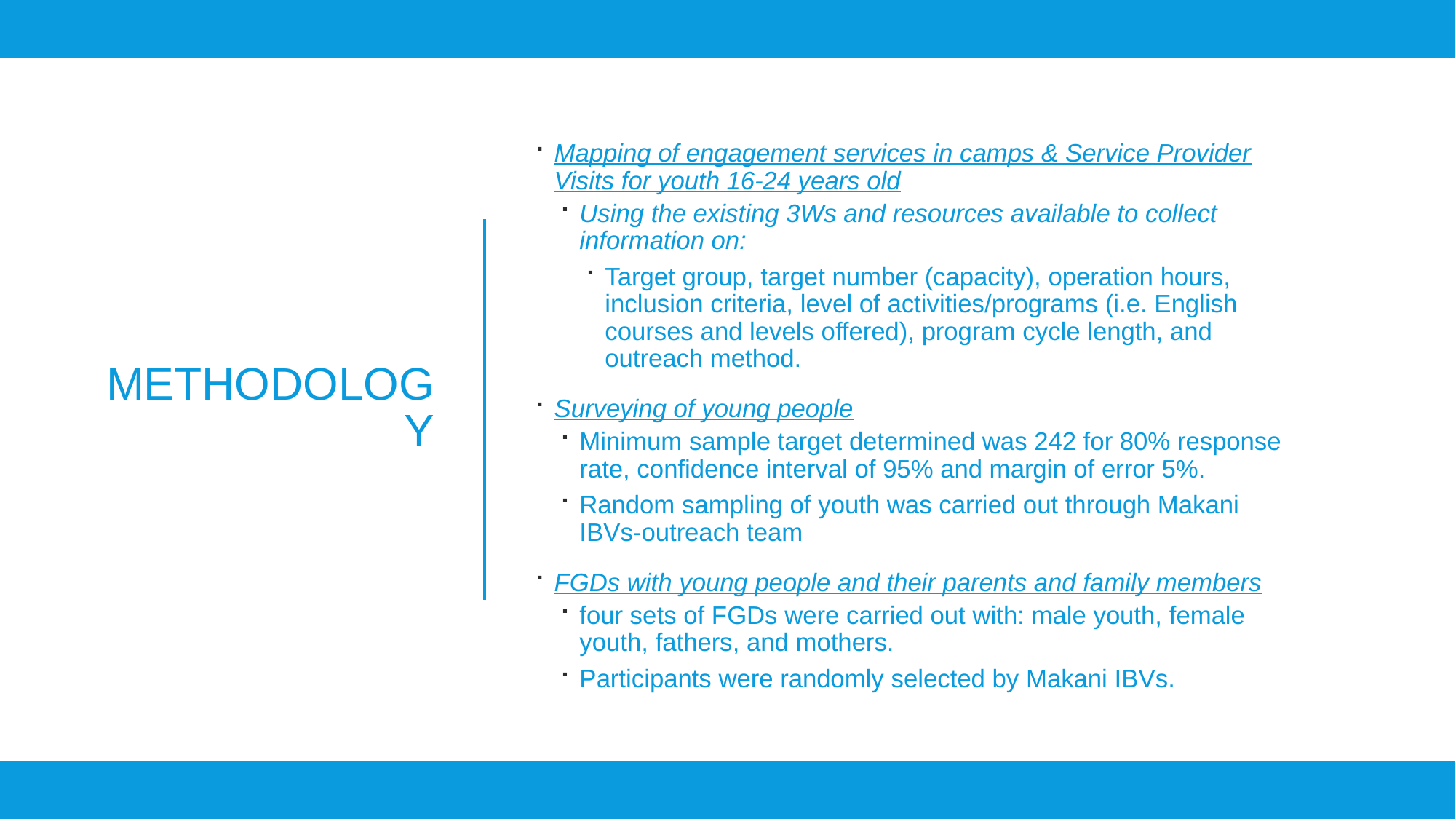

Mapping of engagement services in camps & Service Provider Visits for youth 16-24 years old
Using the existing 3Ws and resources available to collect information on:
Target group, target number (capacity), operation hours, inclusion criteria, level of activities/programs (i.e. English courses and levels offered), program cycle length, and outreach method.
Surveying of young people
Minimum sample target determined was 242 for 80% response rate, confidence interval of 95% and margin of error 5%.
Random sampling of youth was carried out through Makani IBVs-outreach team
FGDs with young people and their parents and family members
four sets of FGDs were carried out with: male youth, female youth, fathers, and mothers.
Participants were randomly selected by Makani IBVs.

# Methodology